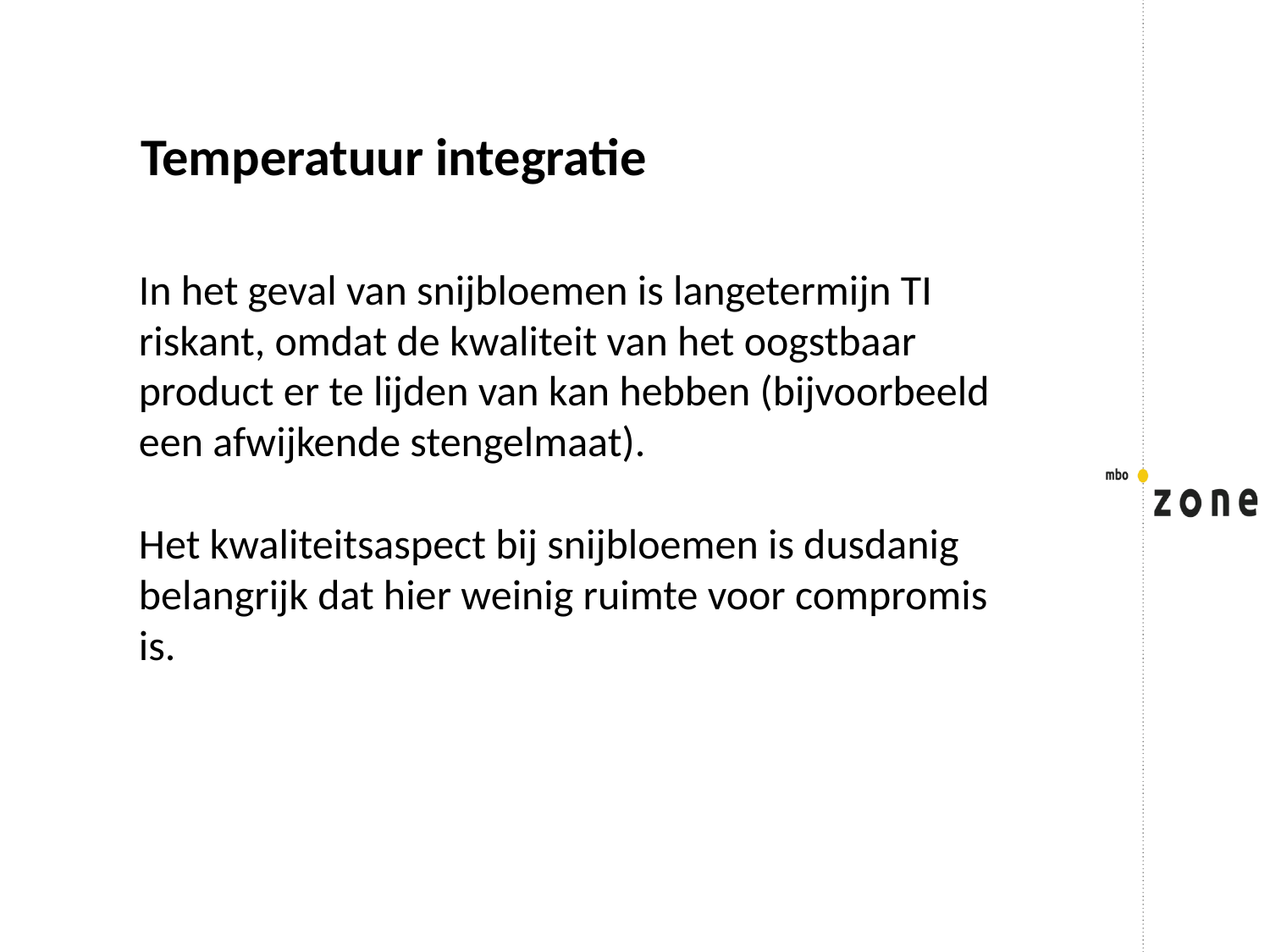

Temperatuur integratie
In het geval van snijbloemen is langetermijn TI riskant, omdat de kwaliteit van het oogstbaar product er te lijden van kan hebben (bijvoorbeeld een afwijkende stengelmaat).

Het kwaliteitsaspect bij snijbloemen is dusdanig belangrijk dat hier weinig ruimte voor compromis is.